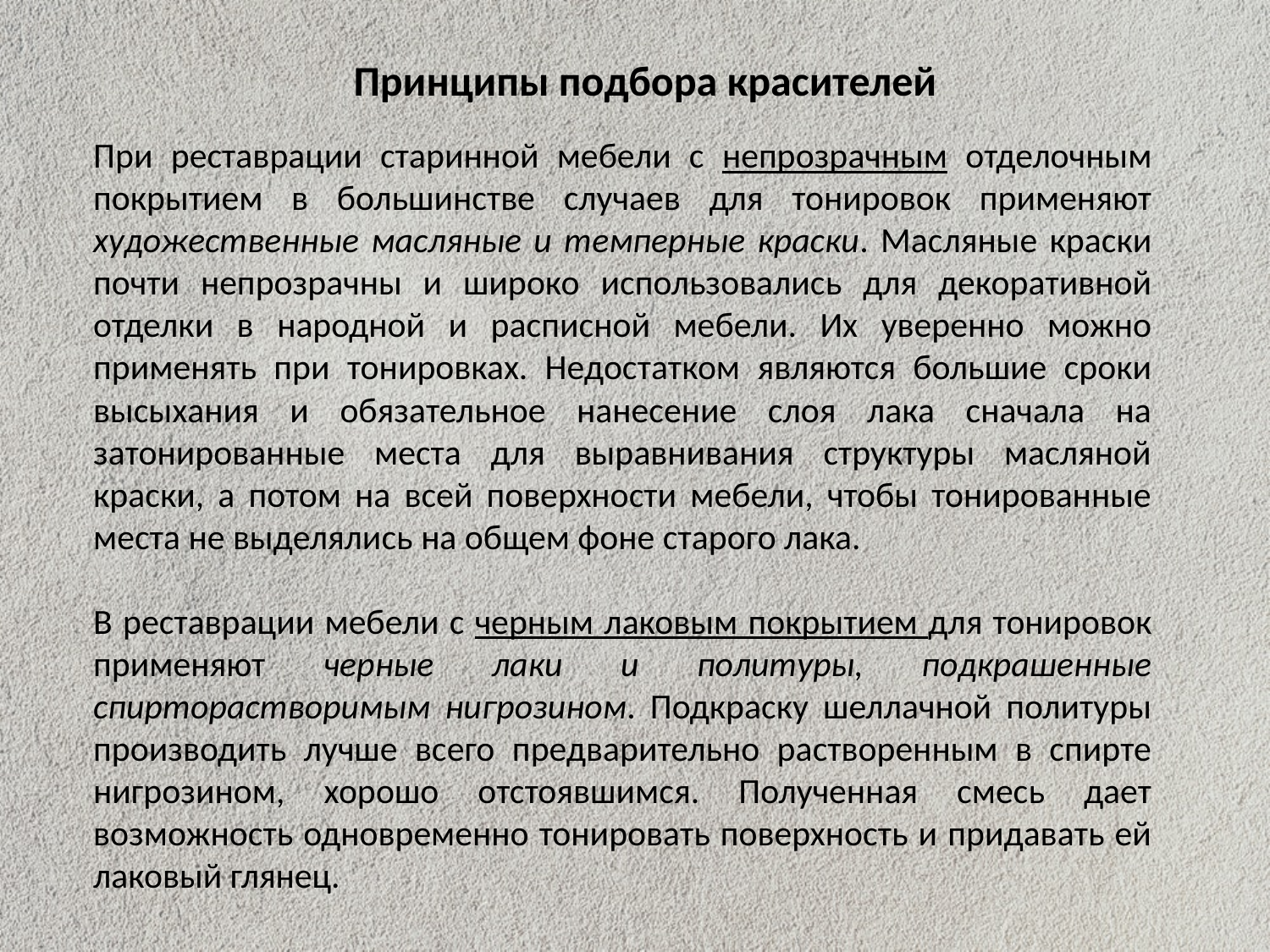

Принципы подбора красителей
При реставрации старинной мебели с непрозрачным отделочным покрытием в большинстве случаев для тонировок применяют художественные масляные и темперные краски. Масляные краски почти непрозрачны и широко использовались для декоративной отделки в народной и расписной мебели. Их уверенно можно применять при тонировках. Недостатком являются большие сроки высыхания и обязательное нанесение слоя лака сначала на затонированные места для выравнивания структуры масляной краски, а потом на всей поверхности мебели, чтобы тонированные места не выделялись на общем фоне старого лака.

В реставрации мебели с черным лаковым покрытием для тонировок применяют черные лаки и политуры, подкрашенные спирторастворимым нигрозином. Подкраску шеллачной политуры производить лучше всего предварительно растворенным в спирте нигрозином, хорошо отстоявшимся. Полученная смесь дает возможность одновременно тонировать поверхность и придавать ей лаковый глянец.